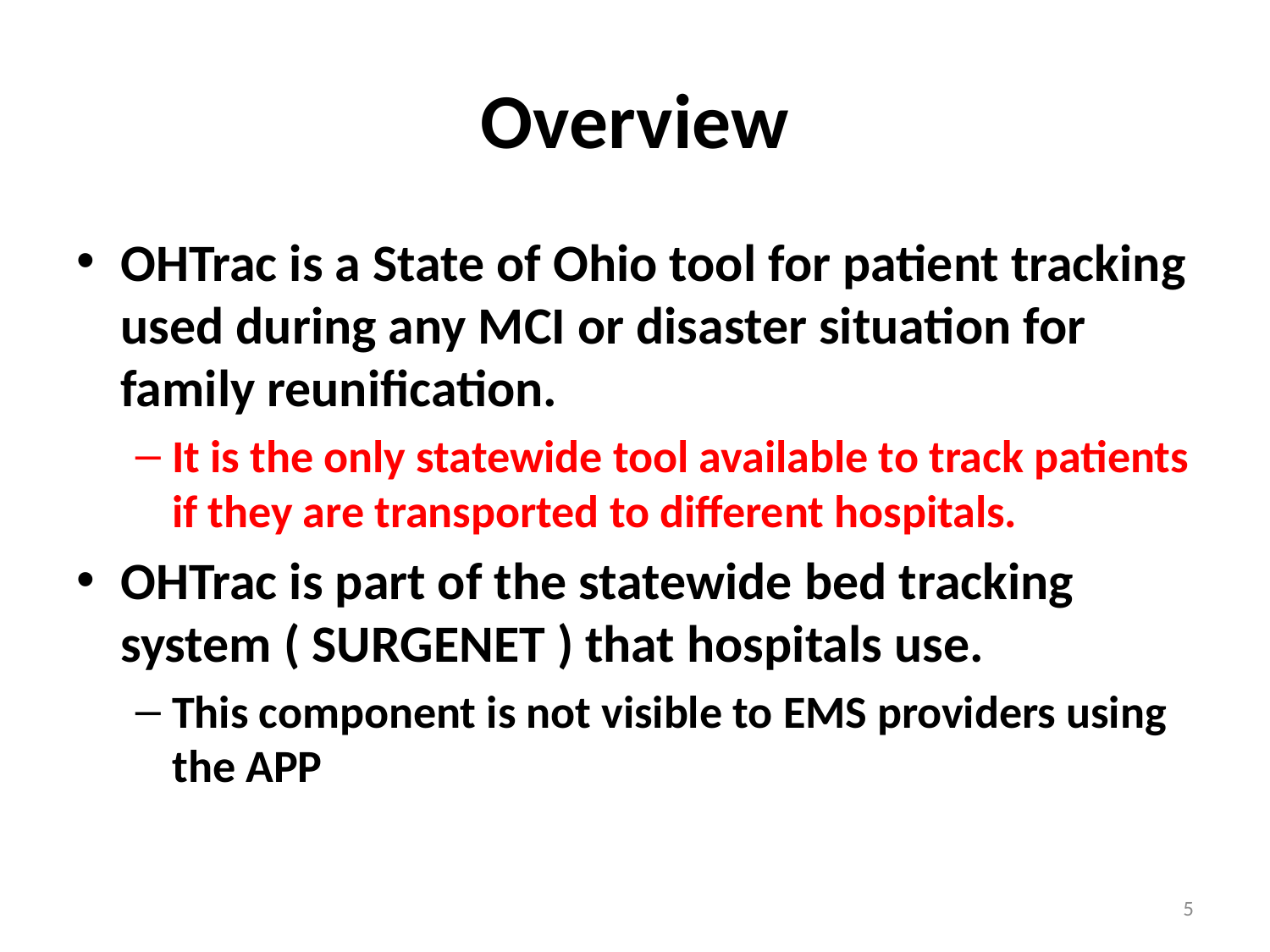

# Overview
OHTrac is a State of Ohio tool for patient tracking used during any MCI or disaster situation for family reunification.
It is the only statewide tool available to track patients if they are transported to different hospitals.
OHTrac is part of the statewide bed tracking system ( SURGENET ) that hospitals use.
This component is not visible to EMS providers using the APP

5